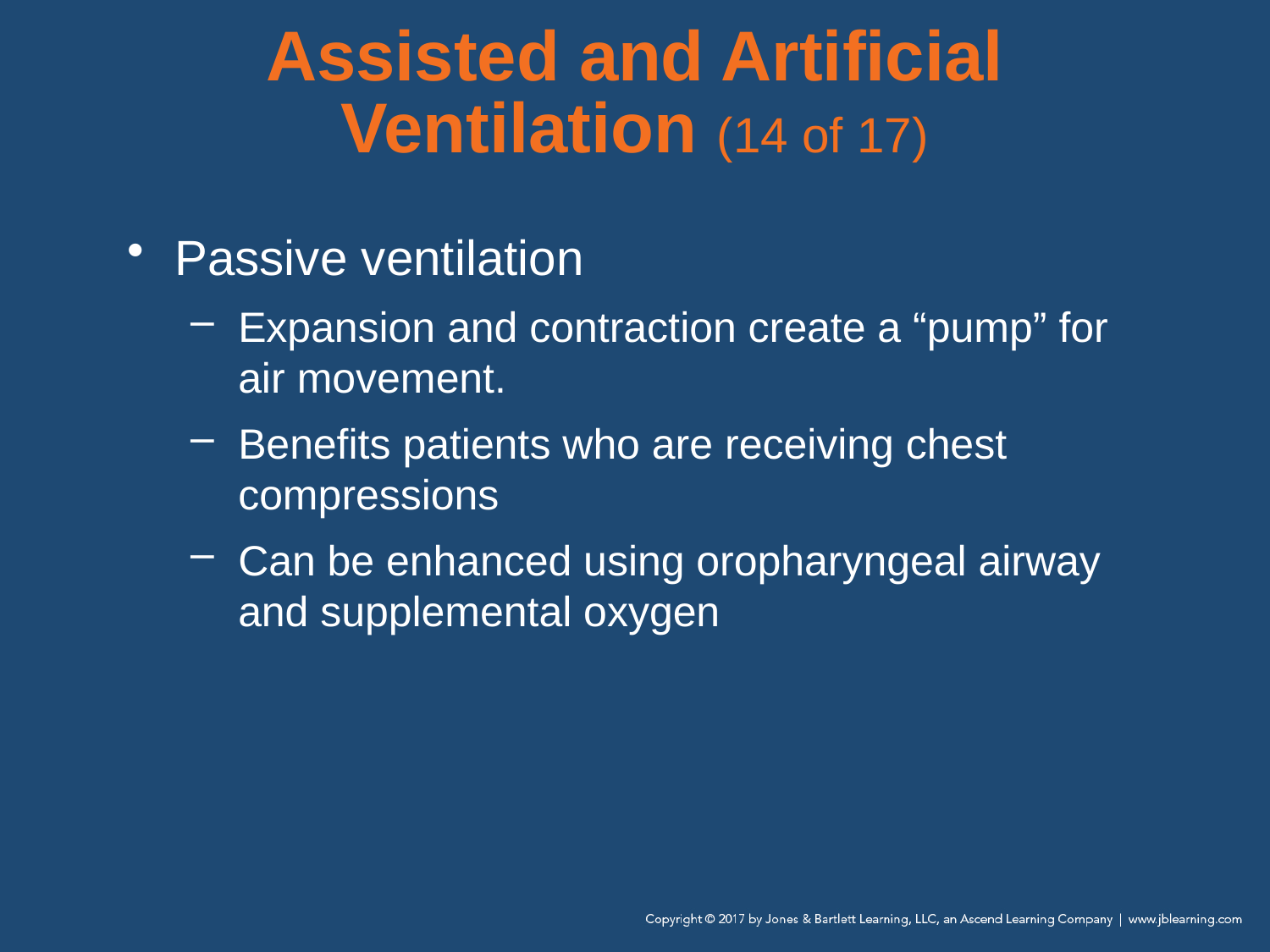

# Assisted and Artificial Ventilation (14 of 17)
Passive ventilation
Expansion and contraction create a “pump” for air movement.
Benefits patients who are receiving chest compressions
Can be enhanced using oropharyngeal airway and supplemental oxygen